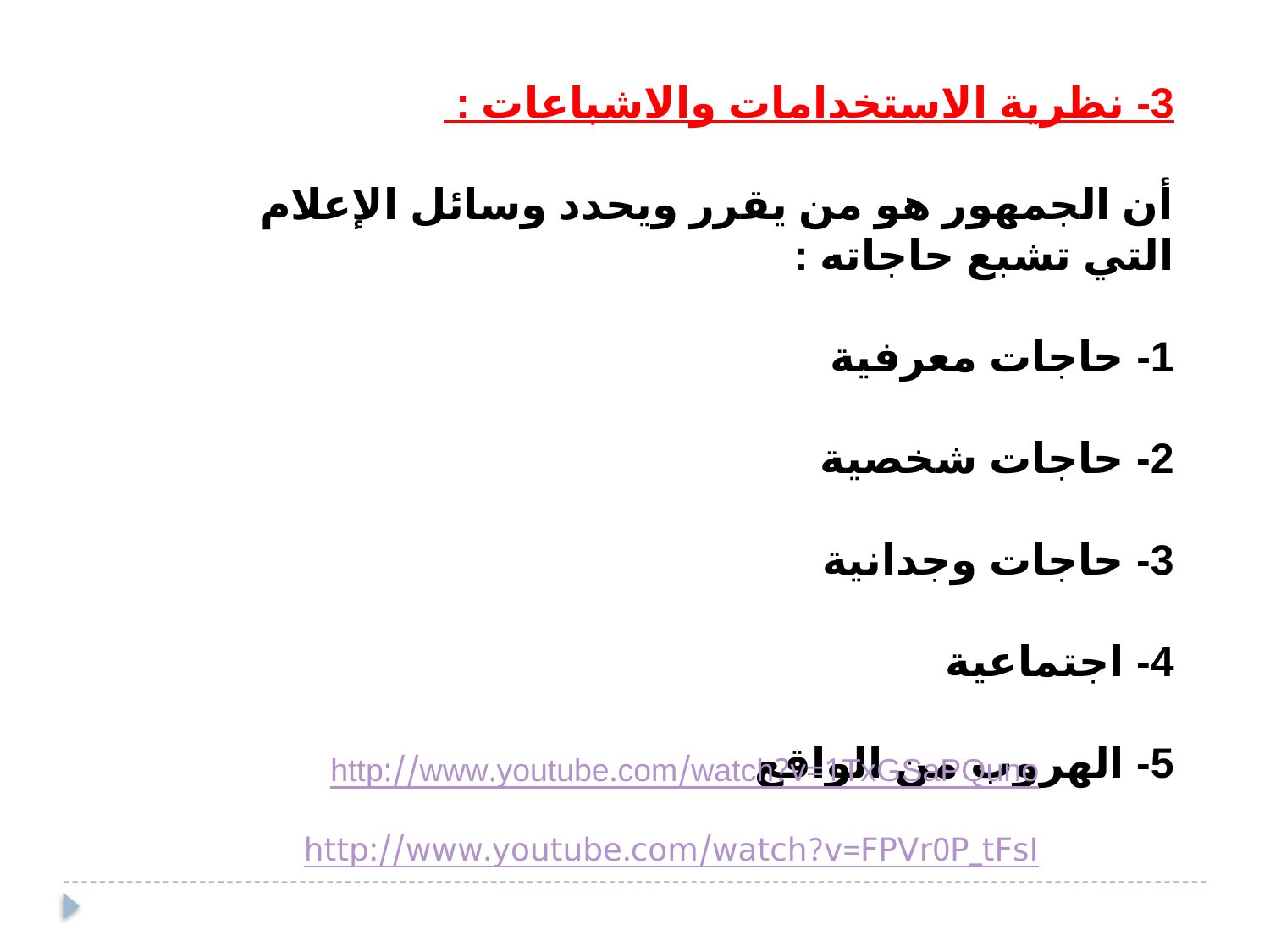

3- نظرية الاستخدامات والاشباعات :

أن الجمهور هو من يقرر ويحدد وسائل الإعلام التي تشبع حاجاته :

1- حاجات معرفية

2- حاجات شخصية

3- حاجات وجدانية

4- اجتماعية

5- الهروب من الواقع

http://www.youtube.com/watch?v=1TxGSaPQuno

http://www.youtube.com/watch?v=FPVr0P_tFsI